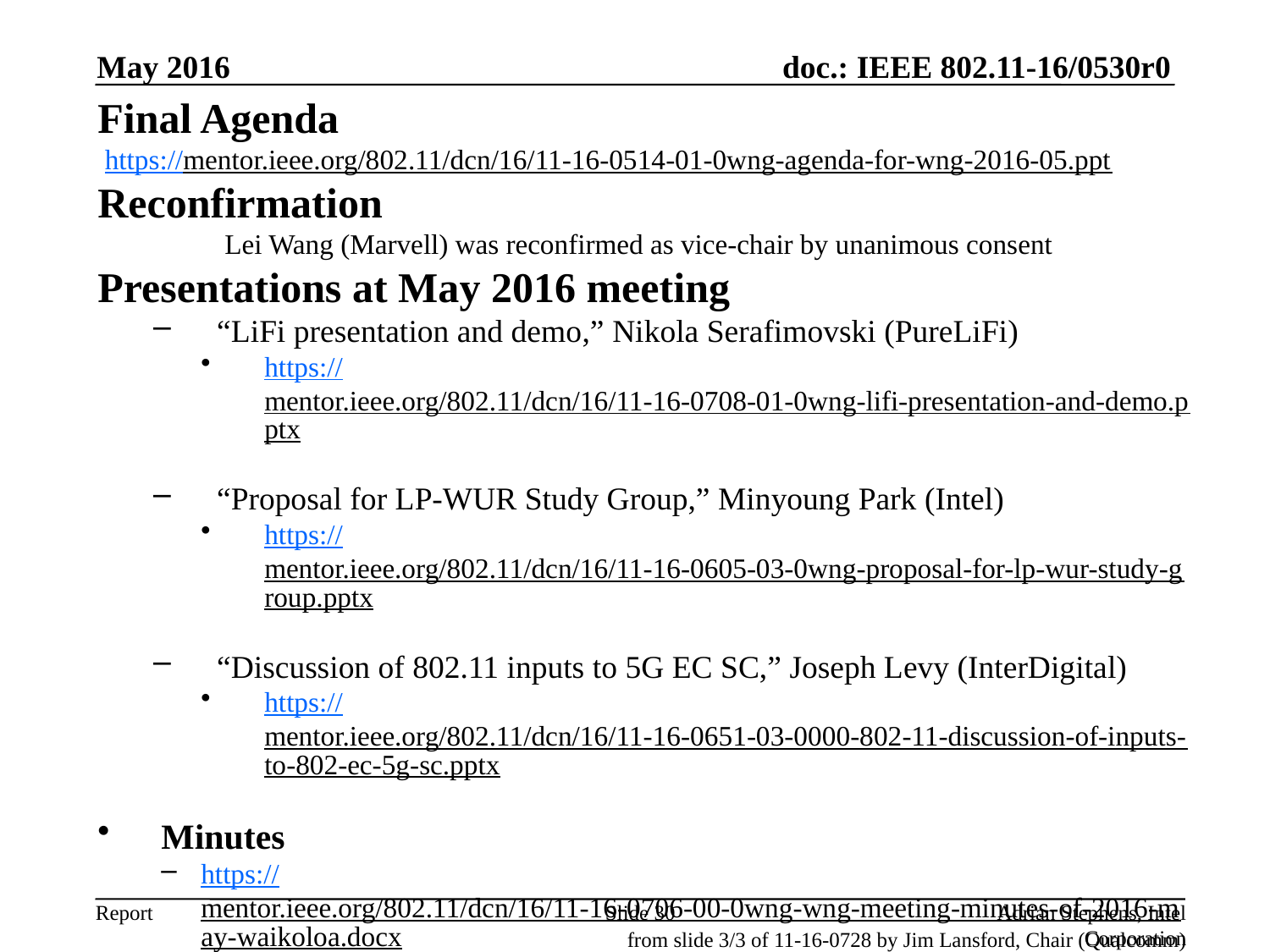

May 2016
Final Agenda
 https://mentor.ieee.org/802.11/dcn/16/11-16-0514-01-0wng-agenda-for-wng-2016-05.ppt
Reconfirmation
	Lei Wang (Marvell) was reconfirmed as vice-chair by unanimous consent
Presentations at May 2016 meeting
“LiFi presentation and demo,” Nikola Serafimovski (PureLiFi)
https://mentor.ieee.org/802.11/dcn/16/11-16-0708-01-0wng-lifi-presentation-and-demo.pptx
“Proposal for LP-WUR Study Group,” Minyoung Park (Intel)
https://mentor.ieee.org/802.11/dcn/16/11-16-0605-03-0wng-proposal-for-lp-wur-study-group.pptx
“Discussion of 802.11 inputs to 5G EC SC,” Joseph Levy (InterDigital)
https://mentor.ieee.org/802.11/dcn/16/11-16-0651-03-0000-802-11-discussion-of-inputs-to-802-ec-5g-sc.pptx
Minutes
https://mentor.ieee.org/802.11/dcn/16/11-16-0706-00-0wng-wng-meeting-minutes-of-2016-may-waikoloa.docx
Plans for July 2016
TBD

Slide 30
Adrian Stephens, Intel Corporation
from slide 3/3 of 11-16-0728 by Jim Lansford, Chair (Qualcomm)